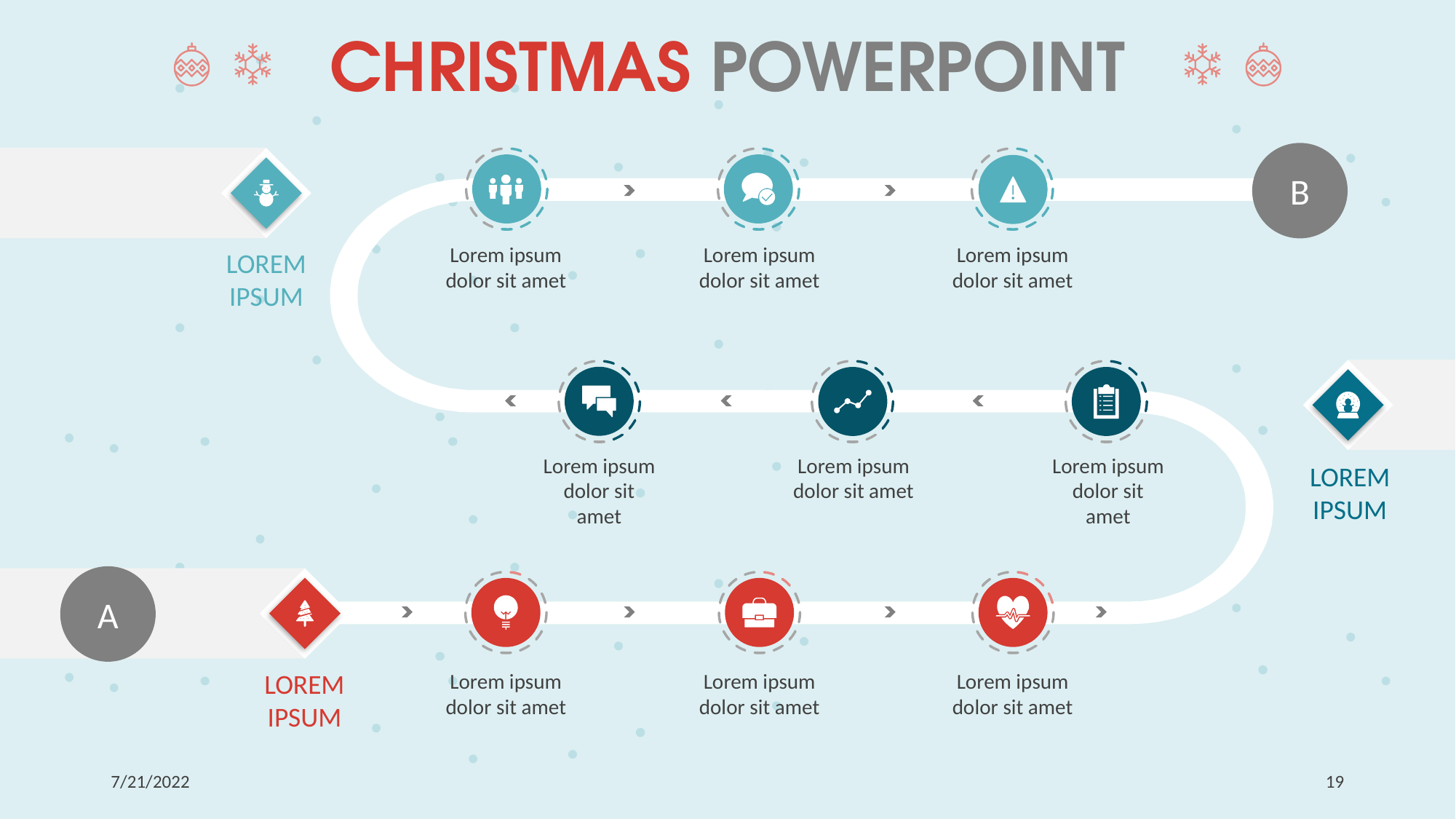

CHRISTMAS POWERPOINT

B

Lorem ipsum dolor sit amet
Lorem ipsum dolor sit amet
Lorem ipsum dolor sit amet
LOREM IPSUM

Lorem ipsum dolor sit amet
Lorem ipsum dolor sit amet
Lorem ipsum dolor sit amet
LOREM IPSUM
A

LOREM IPSUM
Lorem ipsum dolor sit amet
Lorem ipsum dolor sit amet
Lorem ipsum dolor sit amet
7/21/2022
19